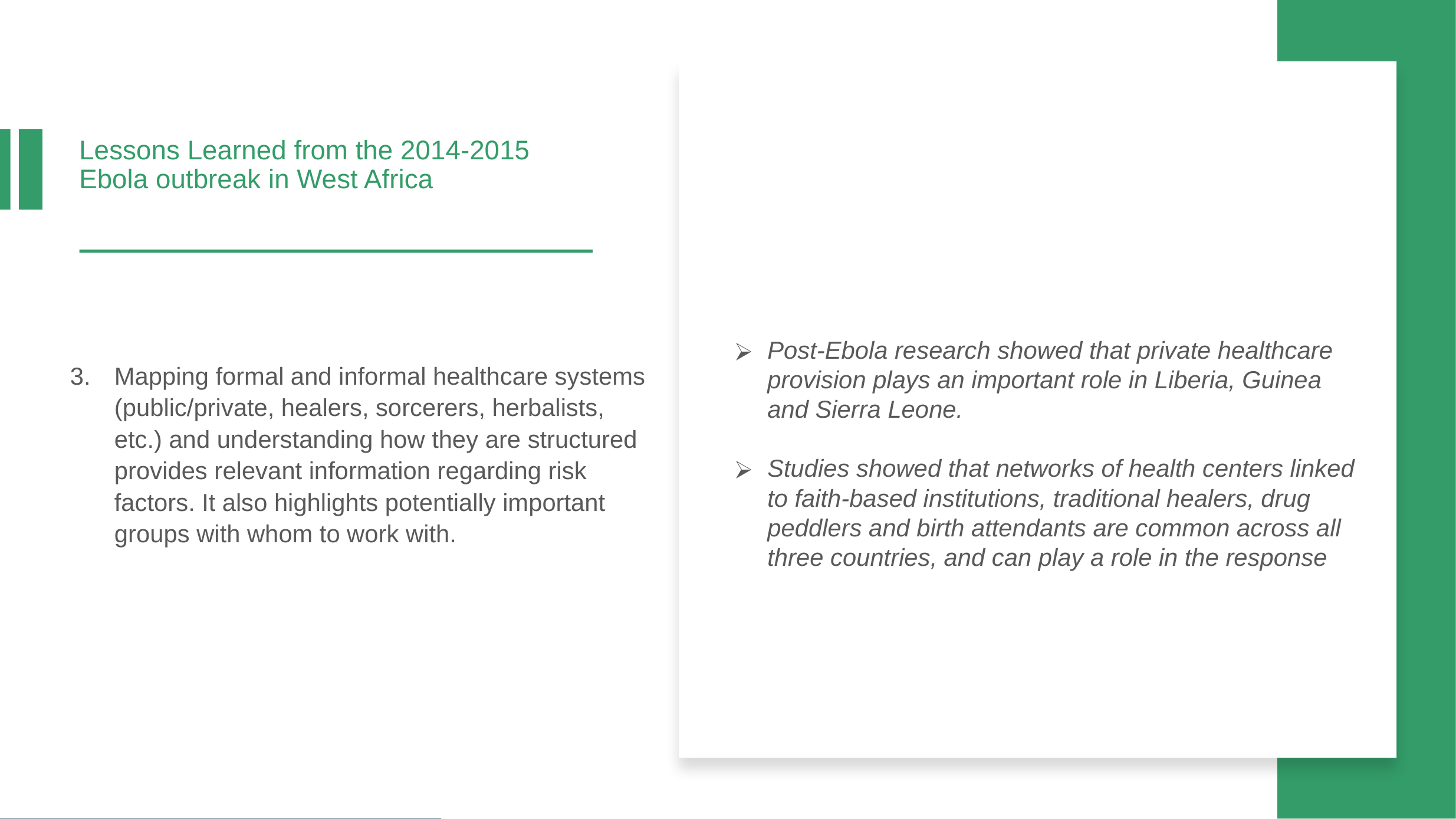

# Lessons Learned from the 2014-2015 Ebola outbreak in West Africa

Post-Ebola research showed that private healthcare provision plays an important role in Liberia, Guinea and Sierra Leone.

Studies showed that networks of health centers linked to faith-based institutions, traditional healers, drug peddlers and birth attendants are common across all three countries, and can play a role in the response

Mapping formal and informal healthcare systems (public/private, healers, sorcerers, herbalists, etc.) and understanding how they are structured provides relevant information regarding risk factors. It also highlights potentially important groups with whom to work with.